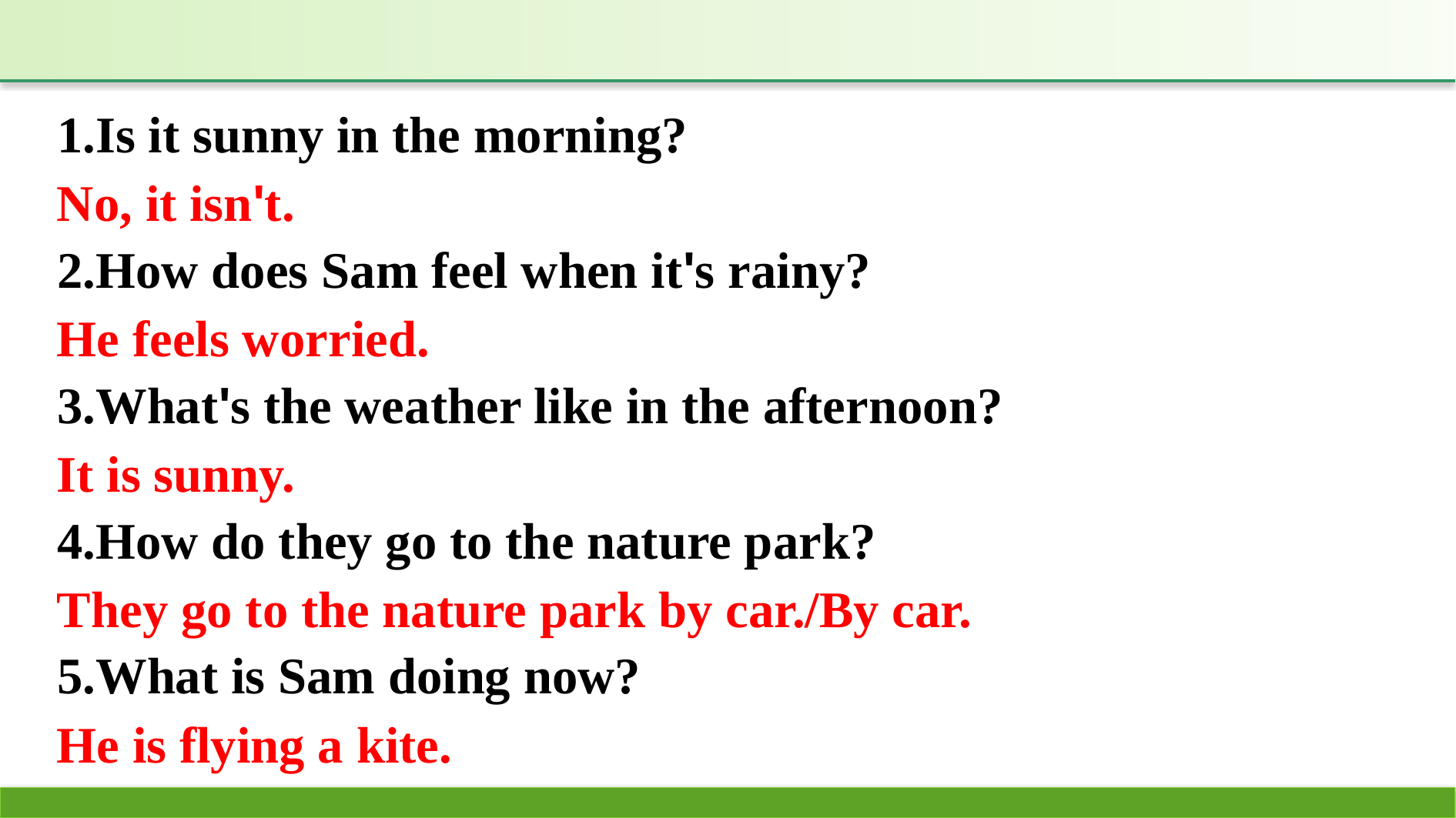

1.Is it sunny in the morning?

2.How does Sam feel when it's rainy?

3.What's the weather like in the afternoon?

4.How do they go to the nature park?

5.What is Sam doing now?
No, it isn't.

He feels worried.

It is sunny.

They go to the nature park by car./By car.

He is flying a kite.